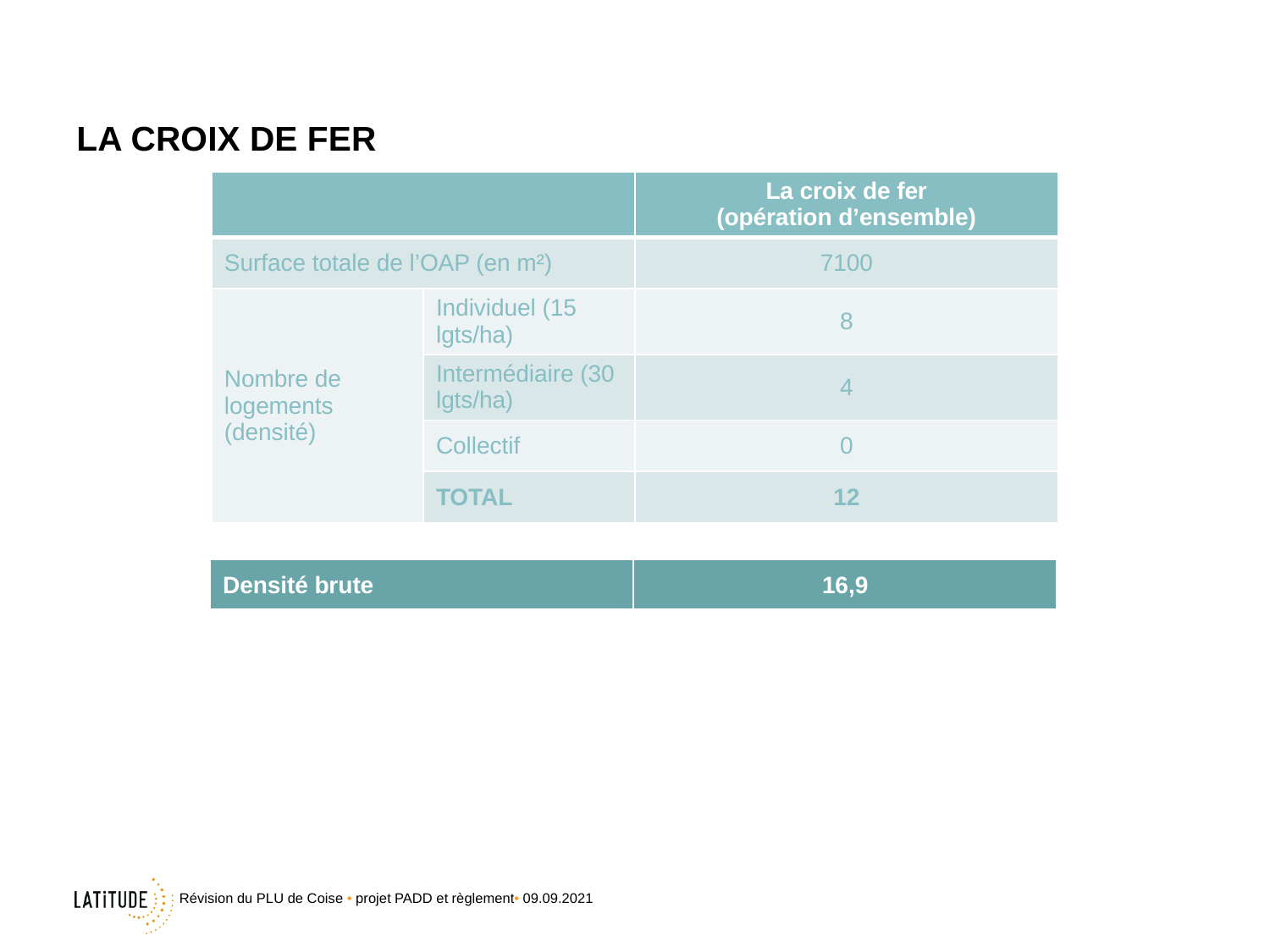

# La croix de fer
|  |  | La croix de fer (opération d’ensemble) |
| --- | --- | --- |
| Surface totale de l’OAP (en m²) |  | 7100 |
| Nombre de logements (densité) | Individuel (15 lgts/ha) | 8 |
|  | Intermédiaire (30 lgts/ha) | 4 |
|  | Collectif | 0 |
|  | TOTAL | 12 |
| Densité brute | 16,9 |
| --- | --- |